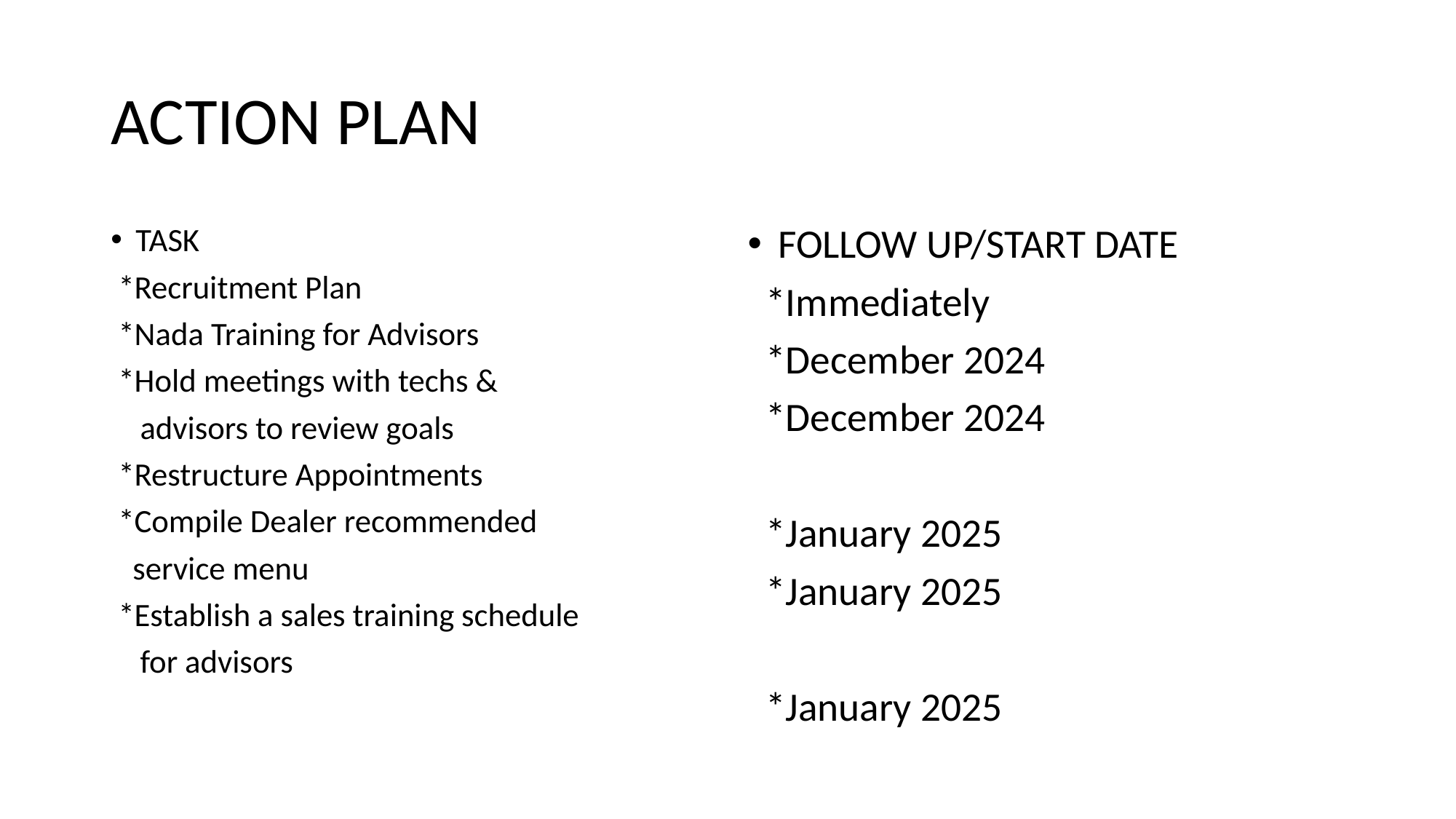

# ACTION PLAN
TASK
 *Recruitment Plan
 *Nada Training for Advisors
 *Hold meetings with techs &
    advisors to review goals
 *Restructure Appointments
 *Compile Dealer recommended
   service menu
 *Establish a sales training schedule
    for advisors

FOLLOW UP/START DATE
  *Immediately
  *December 2024
  *December 2024

  *January 2025
  *January 2025

  *January 2025